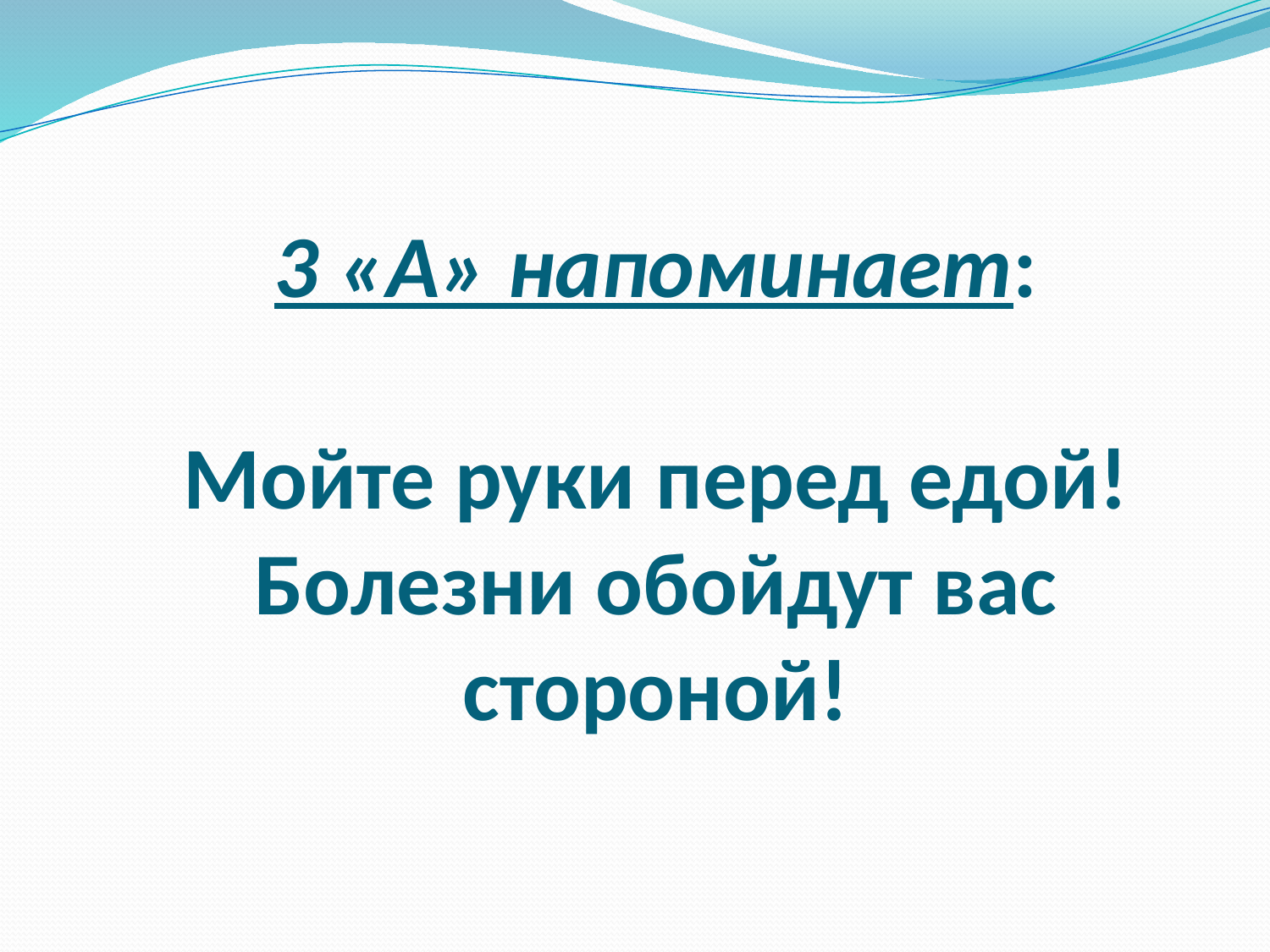

# 3 «А» напоминает: Мойте руки перед едой! Болезни обойдут вас стороной!